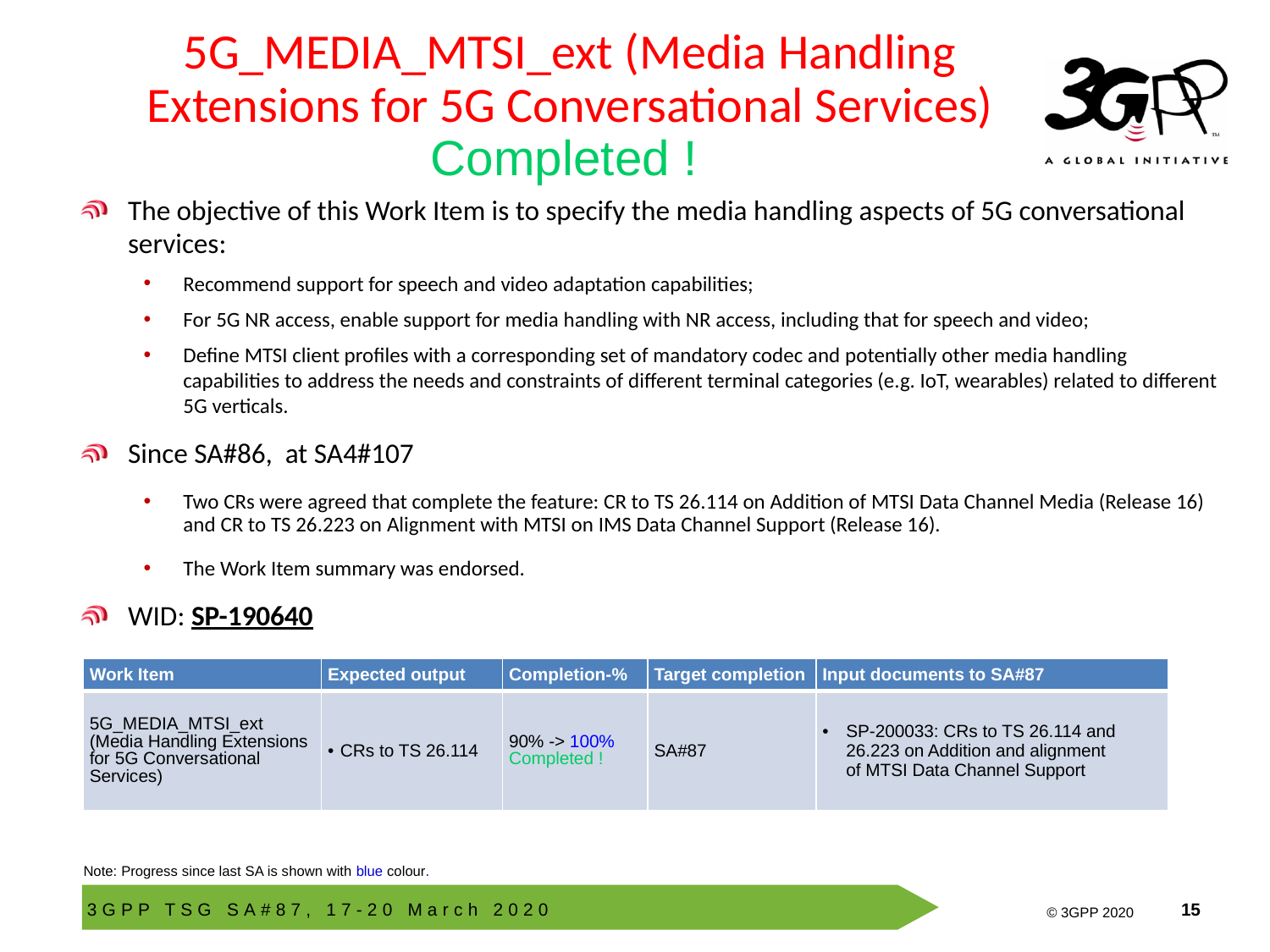

# 5G_MEDIA_MTSI_ext (Media Handling Extensions for 5G Conversational Services) Completed !
The objective of this Work Item is to specify the media handling aspects of 5G conversational services:
Recommend support for speech and video adaptation capabilities;
For 5G NR access, enable support for media handling with NR access, including that for speech and video;
Define MTSI client profiles with a corresponding set of mandatory codec and potentially other media handling capabilities to address the needs and constraints of different terminal categories (e.g. IoT, wearables) related to different 5G verticals.
Since SA#86,  at SA4#107
Two CRs were agreed that complete the feature: CR to TS 26.114 on Addition of MTSI Data Channel Media (Release 16) and CR to TS 26.223 on Alignment with MTSI on IMS Data Channel Support (Release 16).
The Work Item summary was endorsed.
WID: SP-190640

| Work Item | Expected output | Completion-% | Target completion | Input documents to SA#87 |
| --- | --- | --- | --- | --- |
| 5G\_MEDIA\_MTSI\_ext (Media Handling Extensions for 5G Conversational Services) | CRs to TS 26.114 | 90% -> 100% Completed ! | SA#87 | SP-200033: CRs to TS 26.114 and 26.223 on Addition and alignment of MTSI Data Channel Support |
Note: Progress since last SA is shown with blue colour.